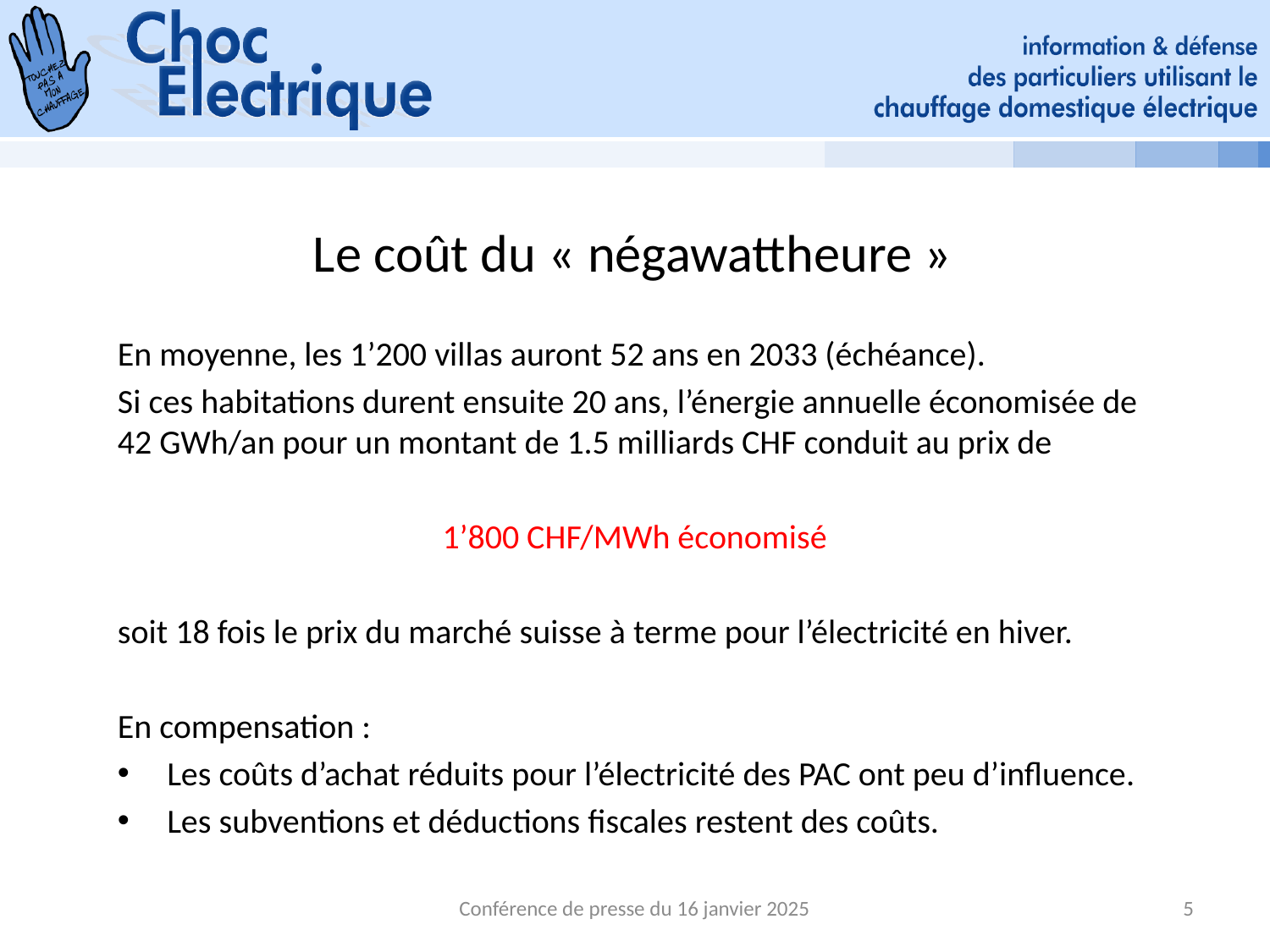

# Le coût du « négawattheure »
En moyenne, les 1’200 villas auront 52 ans en 2033 (échéance).
Si ces habitations durent ensuite 20 ans, l’énergie annuelle économisée de 42 GWh/an pour un montant de 1.5 milliards CHF conduit au prix de

1’800 CHF/MWh économisé

soit 18 fois le prix du marché suisse à terme pour l’électricité en hiver.

En compensation :
Les coûts d’achat réduits pour l’électricité des PAC ont peu d’influence.
Les subventions et déductions fiscales restent des coûts.
Conférence de presse du 16 janvier 2025
5